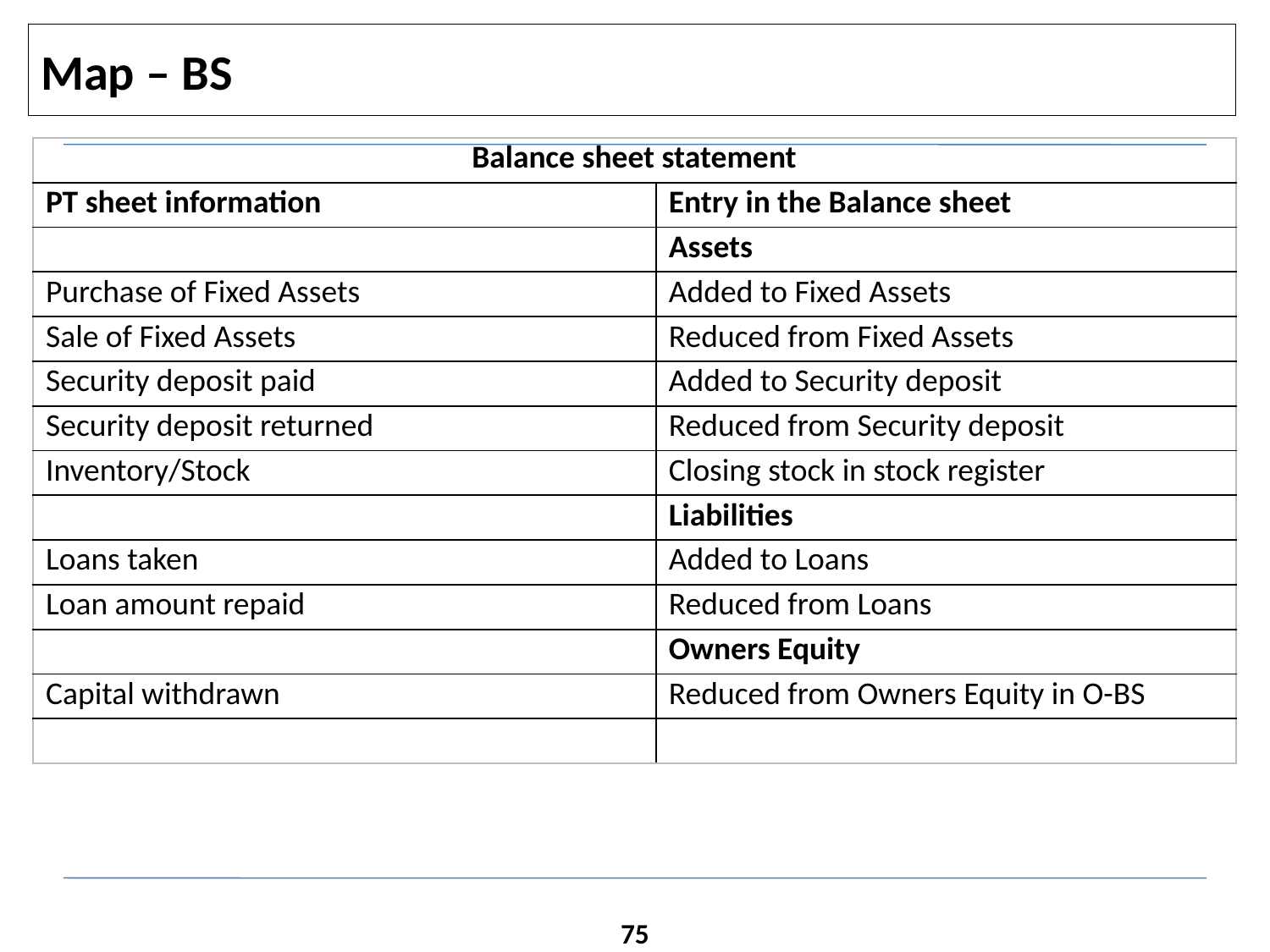

# Map – BS
| Balance sheet statement |  |
| --- | --- |
| PT sheet information | Entry in the Balance sheet |
|  | Assets |
| Purchase of Fixed Assets | Added to Fixed Assets |
| Sale of Fixed Assets | Reduced from Fixed Assets |
| Security deposit paid | Added to Security deposit |
| Security deposit returned | Reduced from Security deposit |
| Inventory/Stock | Closing stock in stock register |
|  | Liabilities |
| Loans taken | Added to Loans |
| Loan amount repaid | Reduced from Loans |
|  | Owners Equity |
| Capital withdrawn | Reduced from Owners Equity in O-BS |
|  |  |
75